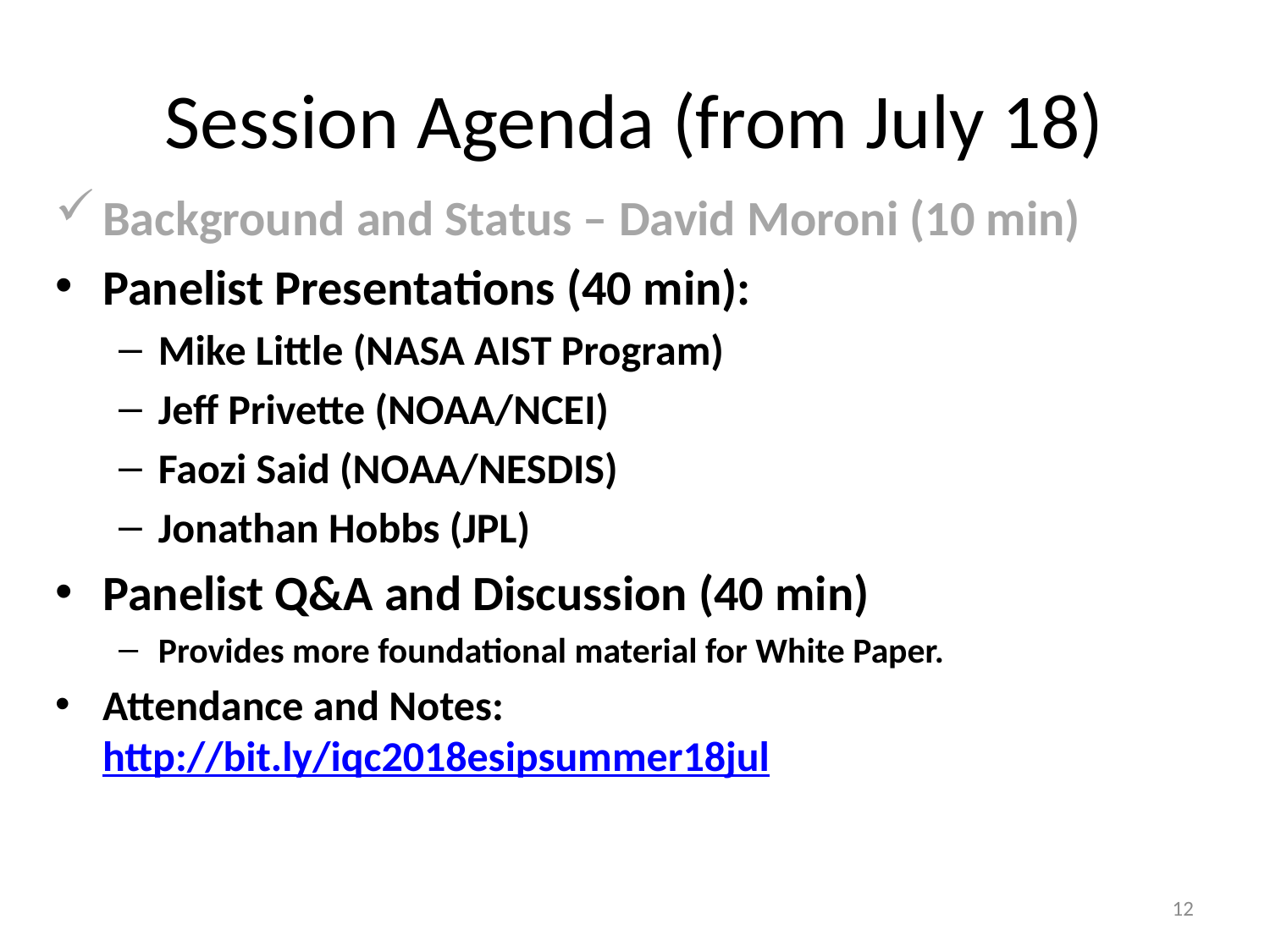

# Session Agenda (from July 18)
Background and Status – David Moroni (10 min)
Panelist Presentations (40 min):
Mike Little (NASA AIST Program)
Jeff Privette (NOAA/NCEI)
Faozi Said (NOAA/NESDIS)
Jonathan Hobbs (JPL)
Panelist Q&A and Discussion (40 min)
Provides more foundational material for White Paper.
Attendance and Notes: http://bit.ly/iqc2018esipsummer18jul

12